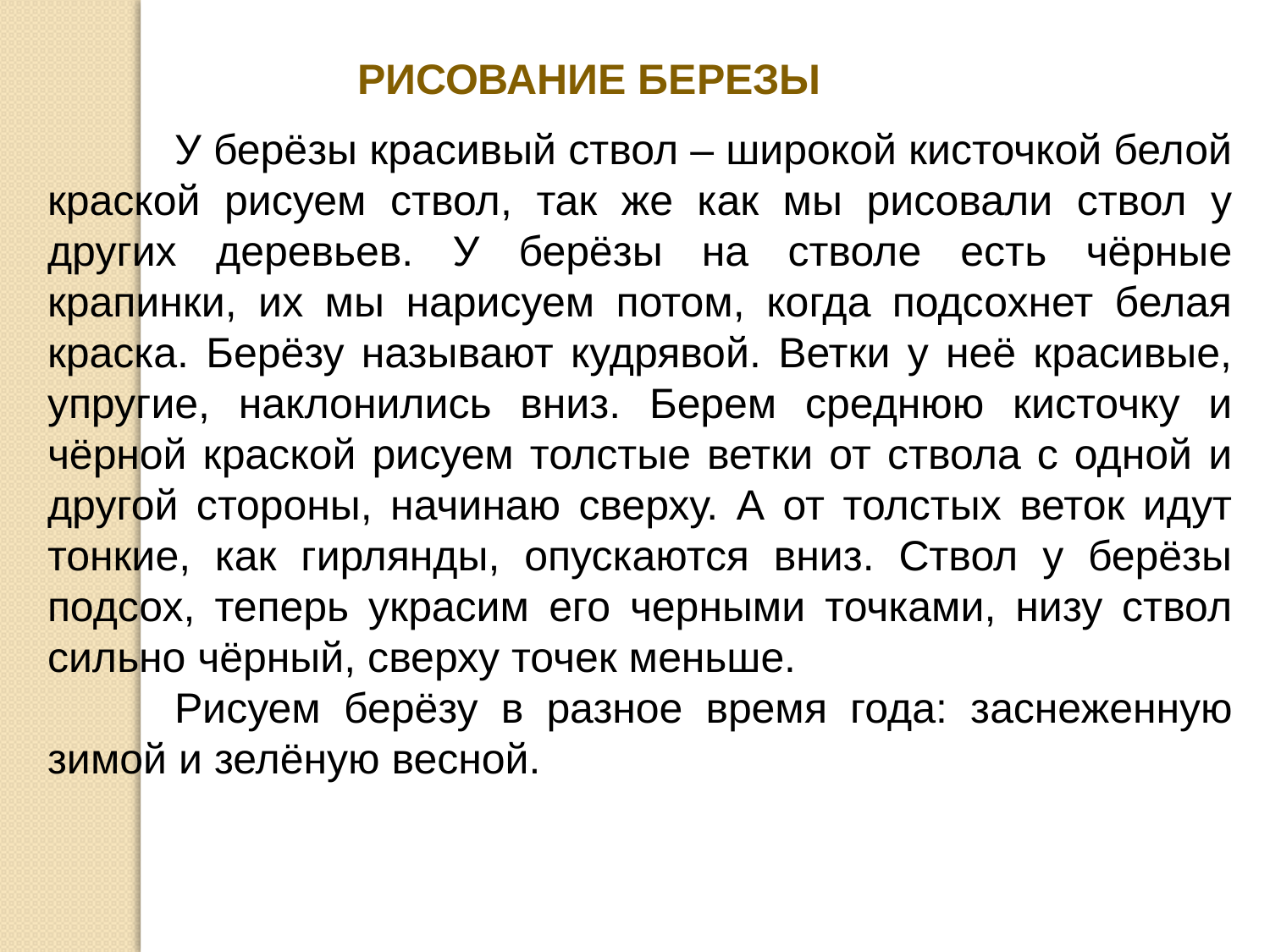

РИСОВАНИЕ БЕРЕЗЫ
	У берёзы красивый ствол – широкой кисточкой белой краской рисуем ствол, так же как мы рисовали ствол у других деревьев. У берёзы на стволе есть чёрные крапинки, их мы нарисуем потом, когда подсохнет белая краска. Берёзу называют кудрявой. Ветки у неё красивые, упругие, наклонились вниз. Берем среднюю кисточку и чёрной краской рисуем толстые ветки от ствола с одной и другой стороны, начинаю сверху. А от толстых веток идут тонкие, как гирлянды, опускаются вниз. Ствол у берёзы подсох, теперь украсим его черными точками, низу ствол сильно чёрный, сверху точек меньше.
	Рисуем берёзу в разное время года: заснеженную зимой и зелёную весной.